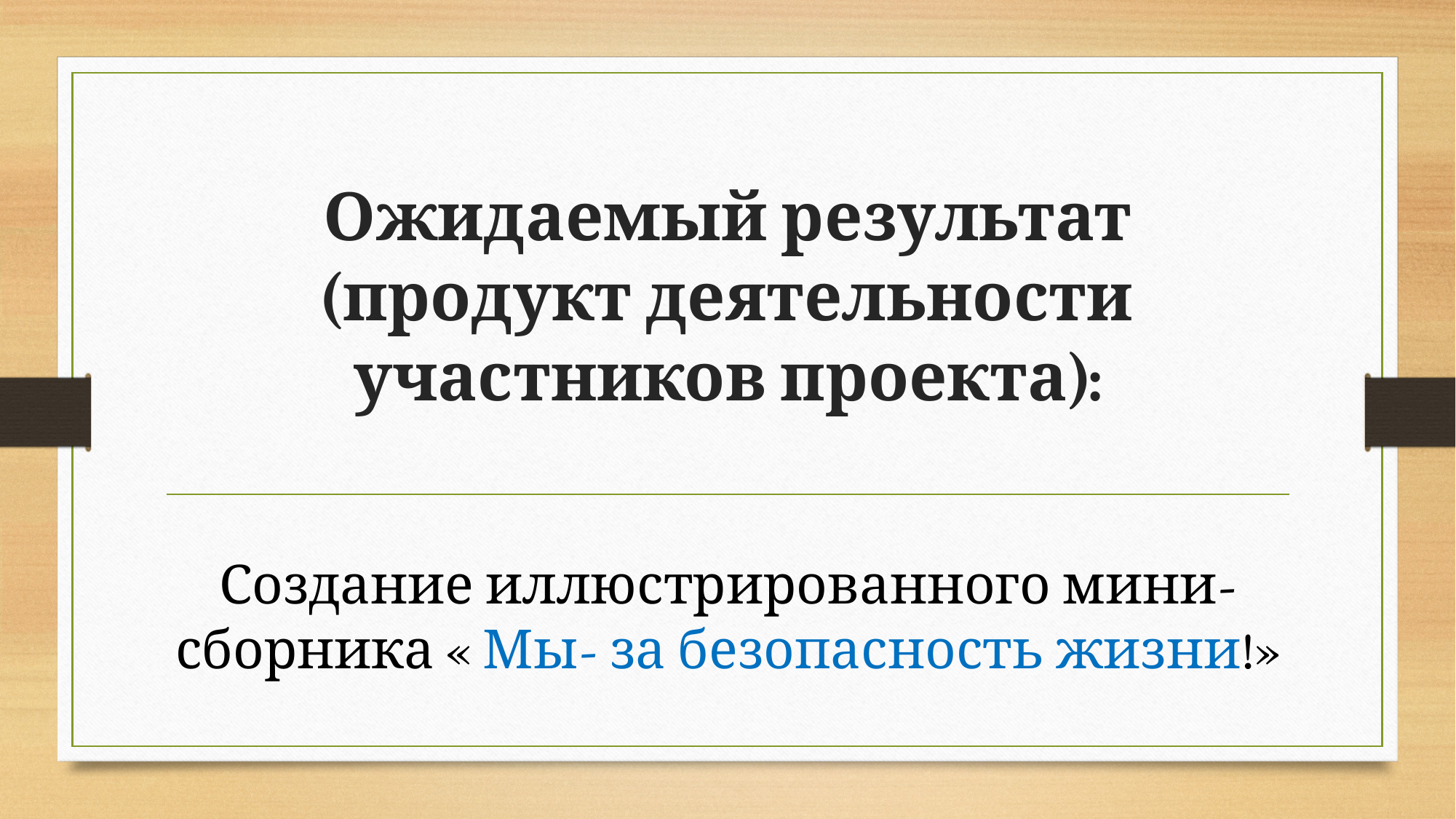

# Ожидаемый результат (продукт деятельности участников проекта):
Создание иллюстрированного мини-сборника « Мы- за безопасность жизни!»